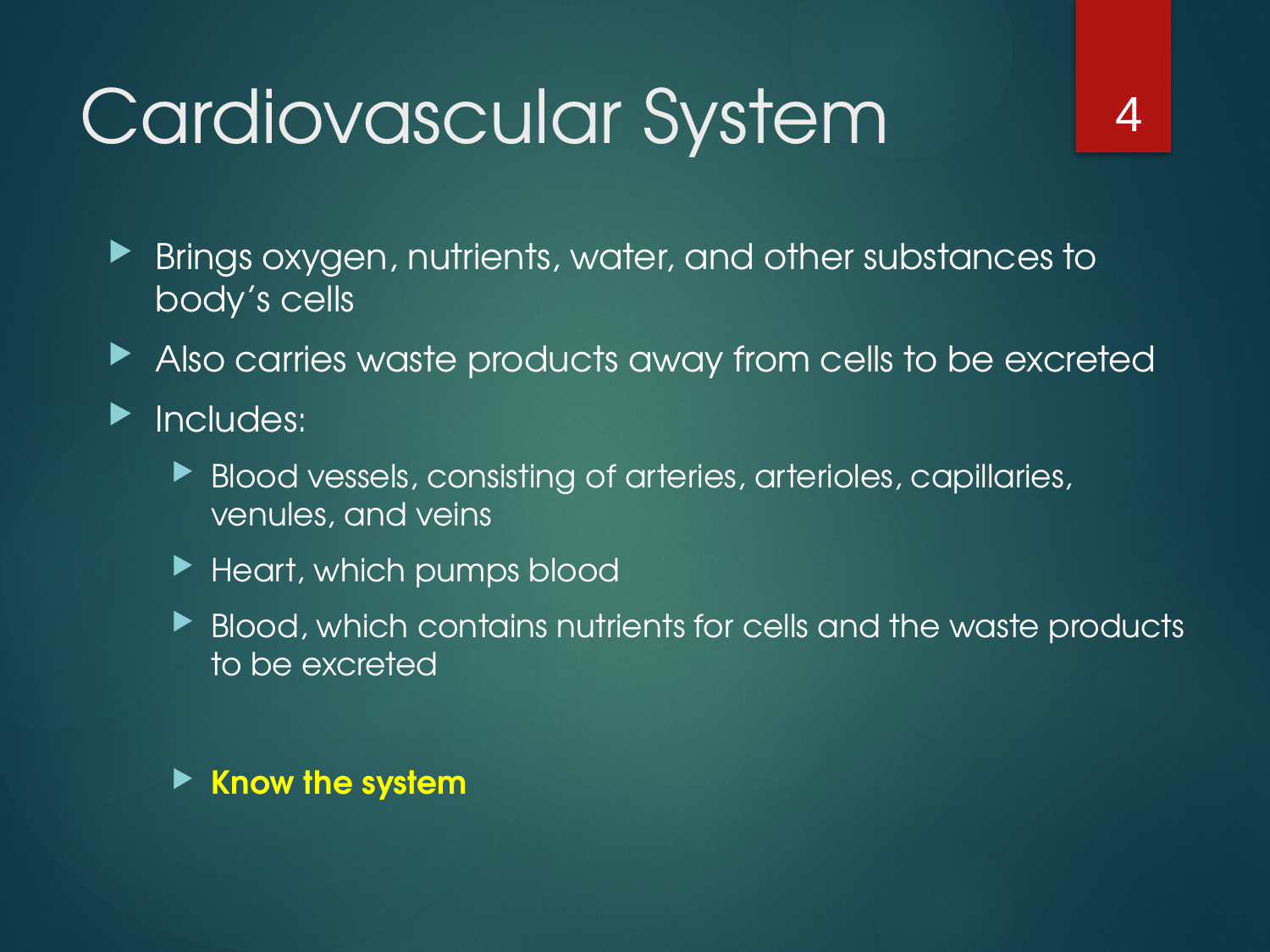

4
# Cardiovascular System
Brings oxygen, nutrients, water, and other substances to body’s cells
Also carries waste products away from cells to be excreted
Includes:
Blood vessels, consisting of arteries, arterioles, capillaries, venules, and veins
Heart, which pumps blood
Blood, which contains nutrients for cells and the waste products to be excreted

Know the system